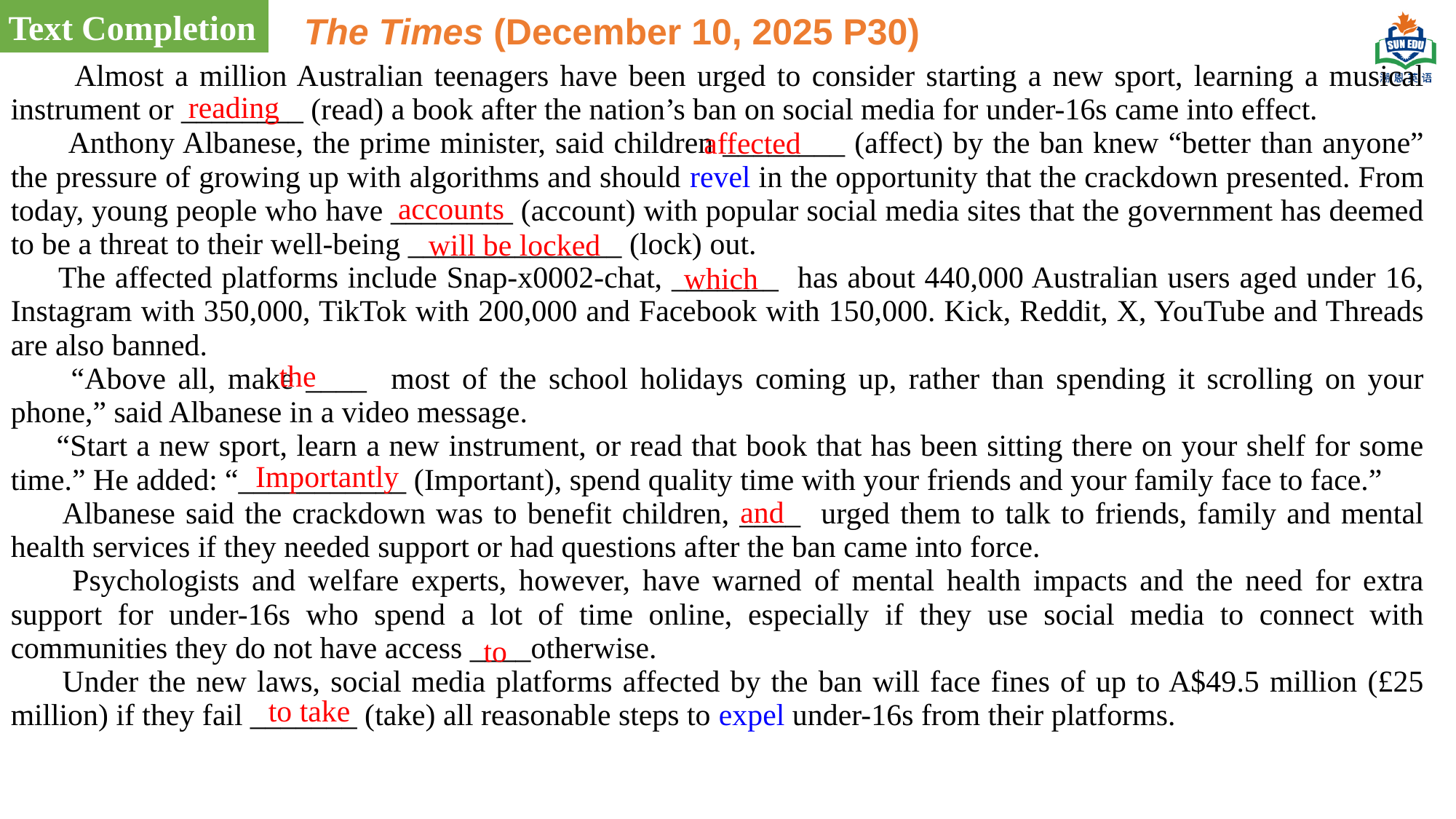

Text Completion
The Times (December 10, 2025 P30)
      Almost a million Australian teenagers have been urged to consider starting a new sport, learning a musical instrument or ________ (read) a book after the nation’s ban on social media for under-16s came into effect.
      Anthony Albanese, the prime minister, said children ________ (affect) by the ban knew “better than anyone” the pressure of growing up with algorithms and should revel in the opportunity that the crackdown presented. From today, young people who have ________ (account) with popular social media sites that the government has deemed to be a threat to their well-being ______________ (lock) out.
     The affected platforms include Snap-x0002-chat, _______  has about 440,000 Australian users aged under 16, Instagram with 350,000, TikTok with 200,000 and Facebook with 150,000. Kick, Reddit, X, YouTube and Threads are also banned.
     “Above all, make ____  most of the school holidays coming up, rather than spending it scrolling on your phone,” said Albanese in a video message.
     “Start a new sport, learn a new instrument, or read that book that has been sitting there on your shelf for some time.” He added: “___________ (Important), spend quality time with your friends and your family face to face.”
     Albanese said the crackdown was to benefit children, ____  urged them to talk to friends, family and mental health services if they needed support or had questions after the ban came into force.
     Psychologists and welfare experts, however, have warned of mental health impacts and the need for extra support for under-16s who spend a lot of time online, especially if they use social media to connect with communities they do not have access ____otherwise.
     Under the new laws, social media platforms affected by the ban will face fines of up to A$49.5 million (£25 million) if they fail _______ (take) all reasonable steps to expel under-16s from their platforms.

reading
affected
accounts
will be locked
which
the
Importantly
and
 to
to take